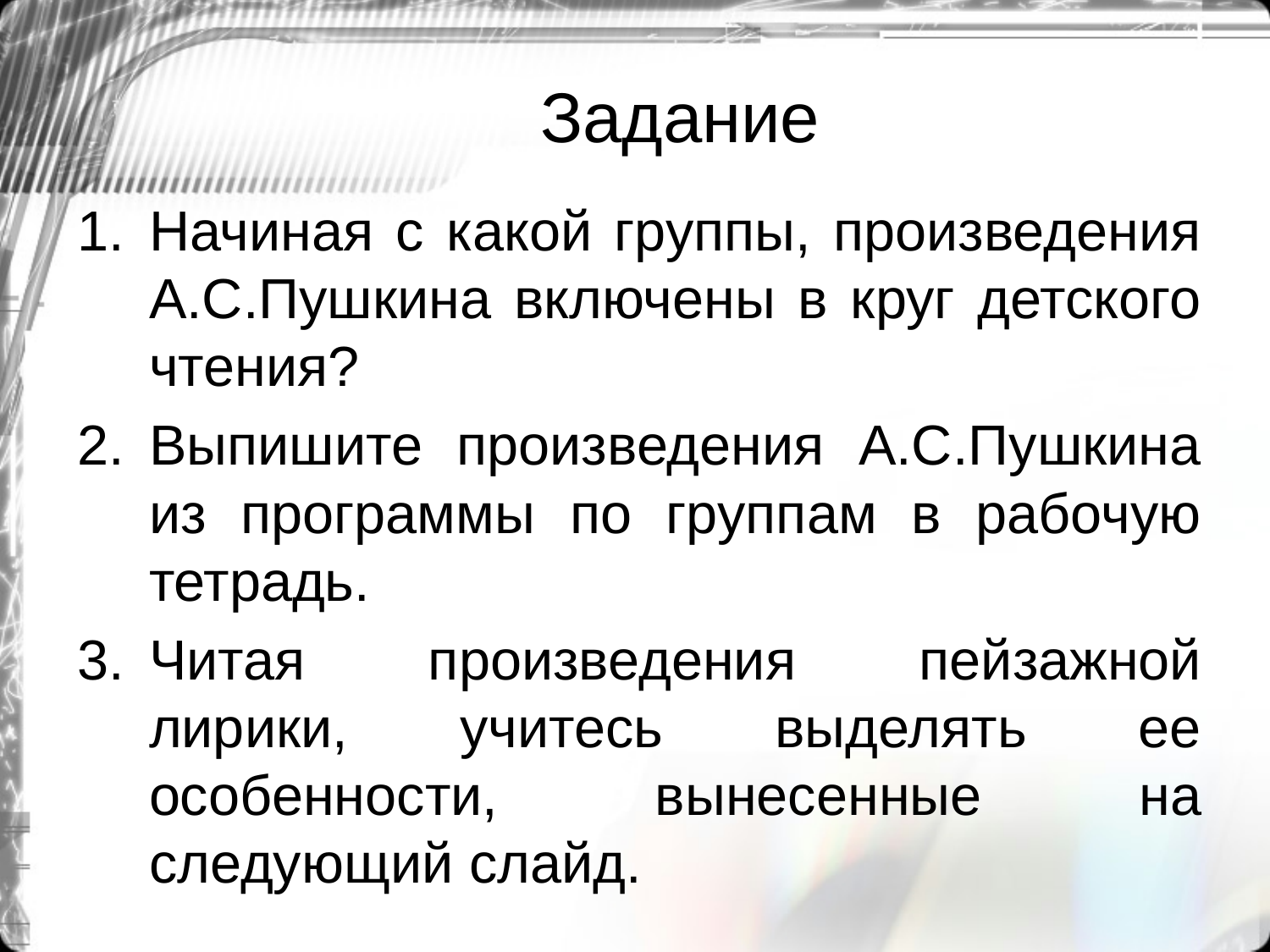

# Задание
Начиная с какой группы, произведения А.С.Пушкина включены в круг детского чтения?
Выпишите произведения А.С.Пушкина из программы по группам в рабочую тетрадь.
Читая произведения пейзажной лирики, учитесь выделять ее особенности, вынесенные на следующий слайд.